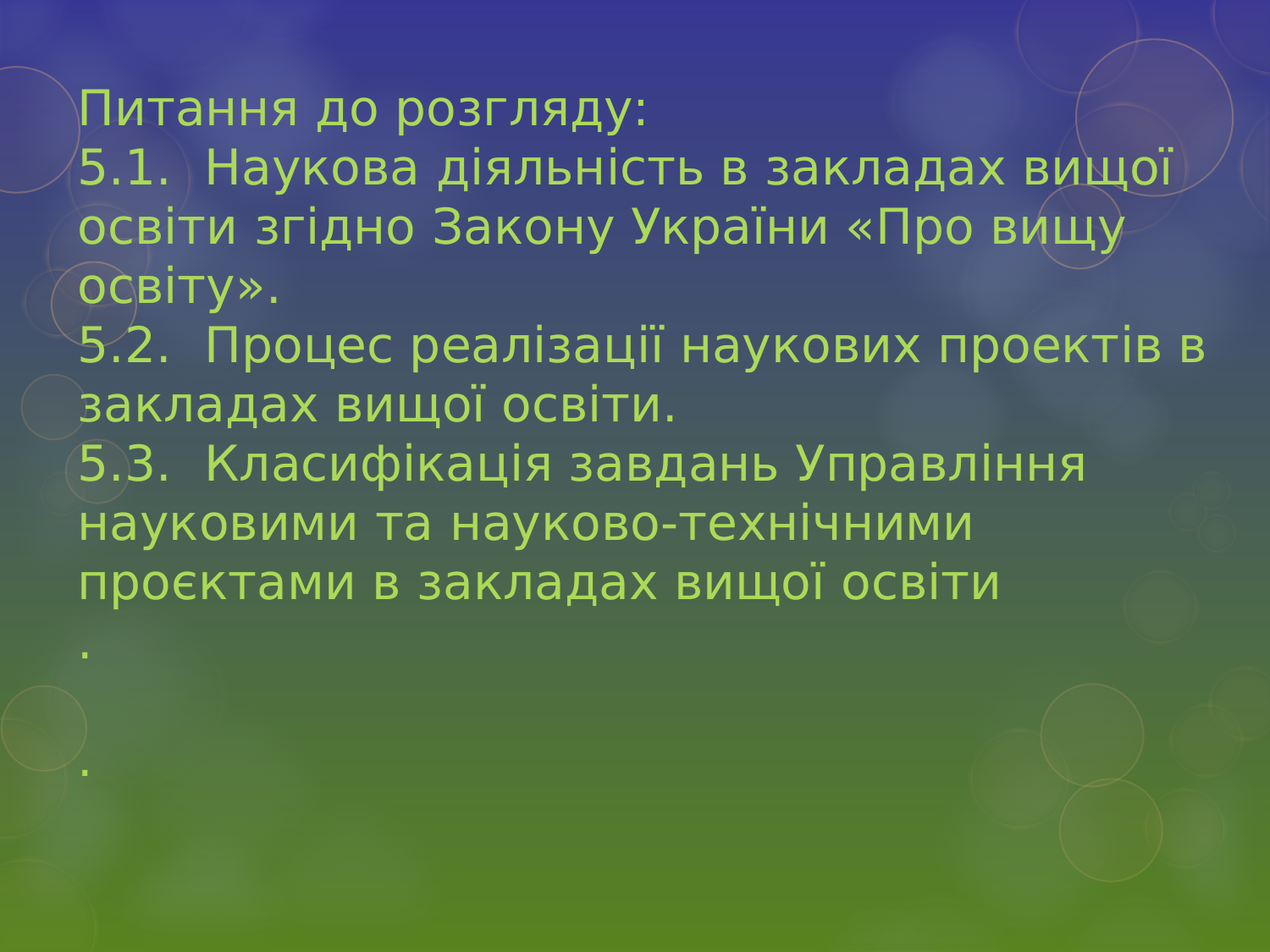

# Питання до розгляду: 5.1.	Наукова діяльність в закладах вищої освіти згідно Закону України «Про вищу освіту». 5.2.	Процес реалізації наукових проектів в закладах вищої освіти. 5.3.	Класифікація завдань Управління науковими та науково-технічними проєктами в закладах вищої освіти . .